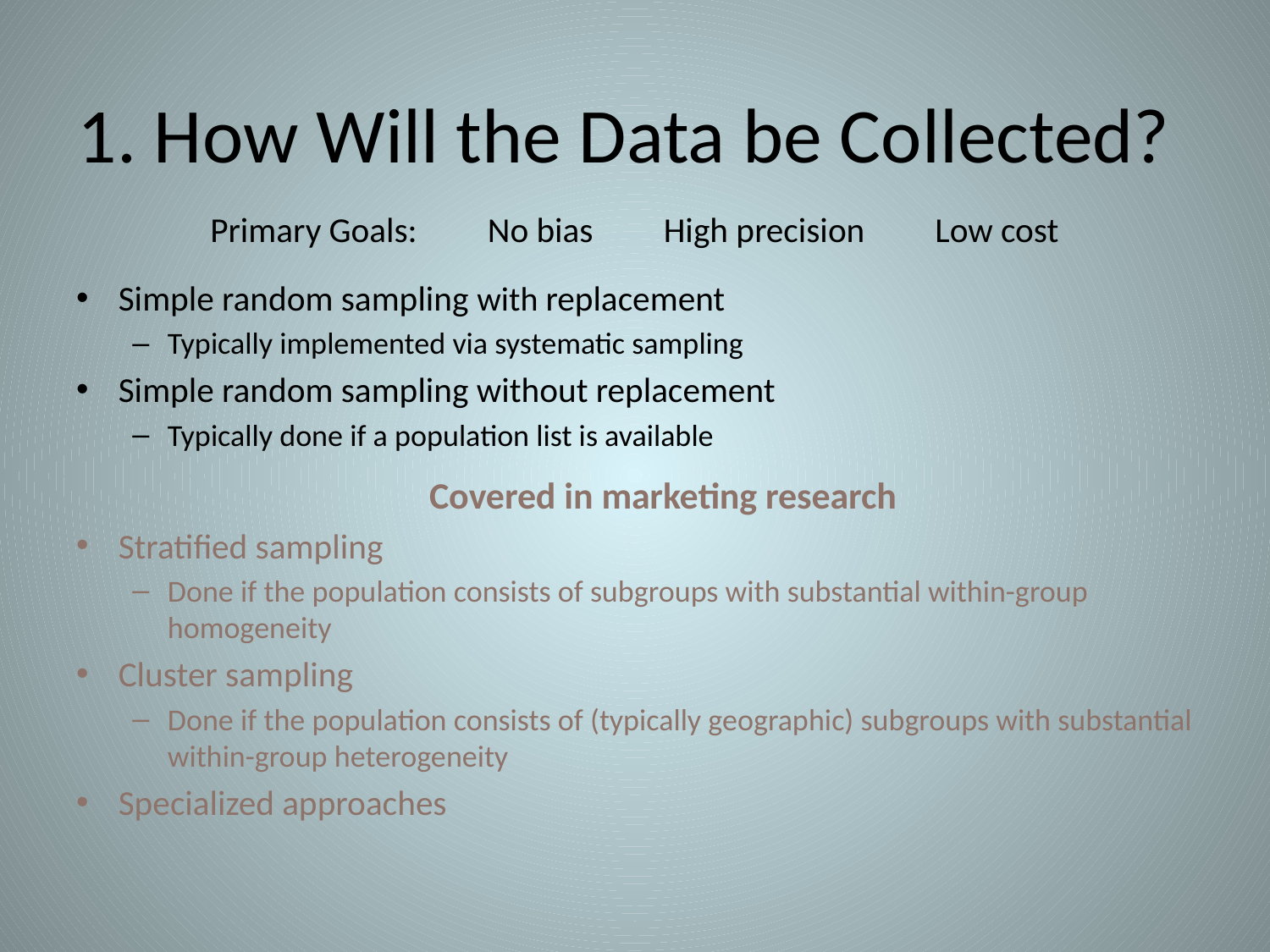

# 1. How Will the Data be Collected?
Primary Goals:         No bias         High precision         Low cost
Simple random sampling with replacement
Typically implemented via systematic sampling
Simple random sampling without replacement
Typically done if a population list is available
Covered in marketing research
Stratified sampling
Done if the population consists of subgroups with substantial within-group homogeneity
Cluster sampling
Done if the population consists of (typically geographic) subgroups with substantial within-group heterogeneity
Specialized approaches